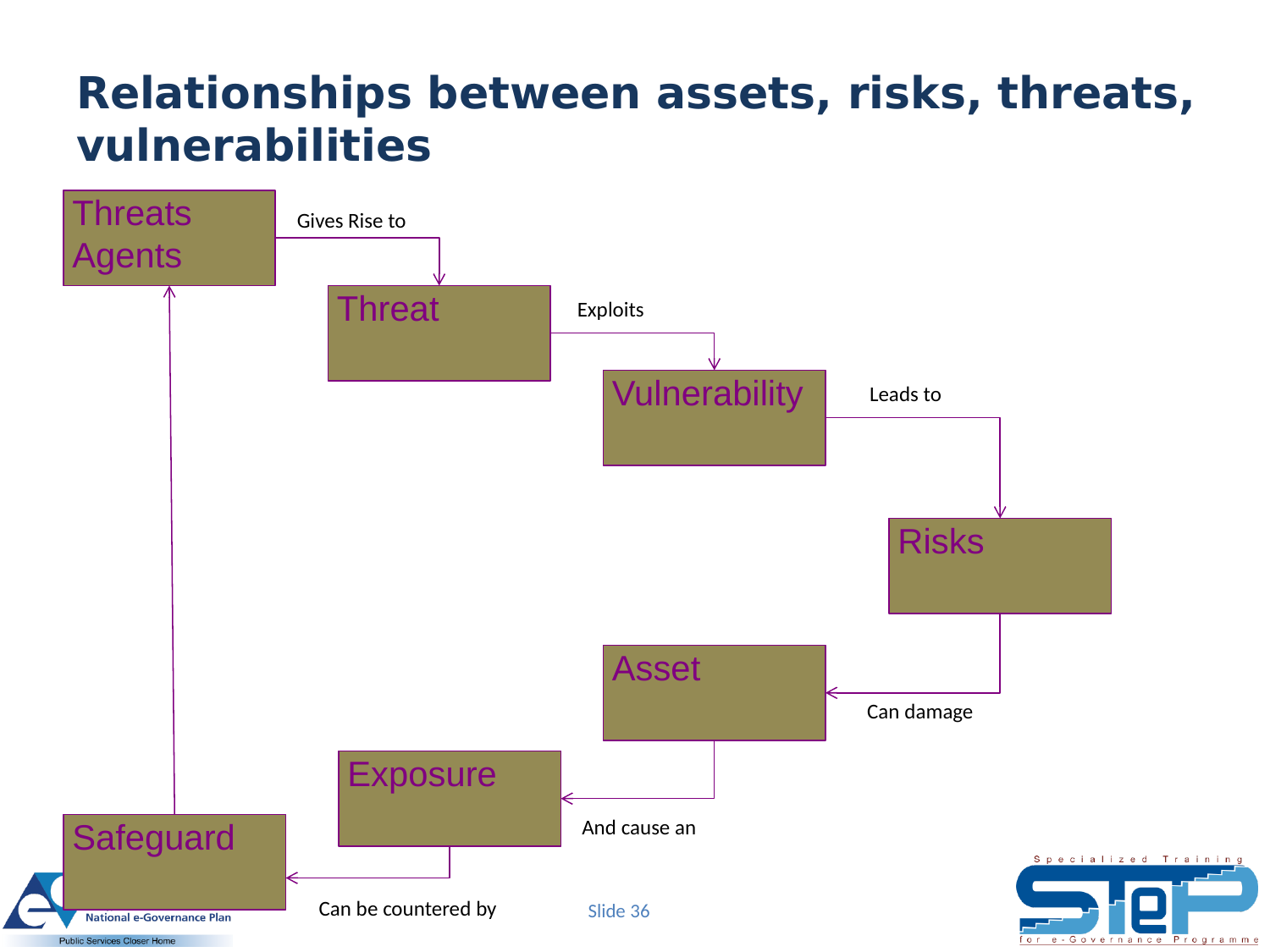

# Relationships between assets, risks, threats, vulnerabilities
Threats
Agents
Gives Rise to
Threat
Exploits
Vulnerability
Leads to
Risks
Asset
Can damage
Exposure
And cause an
Safeguard
Can be countered by